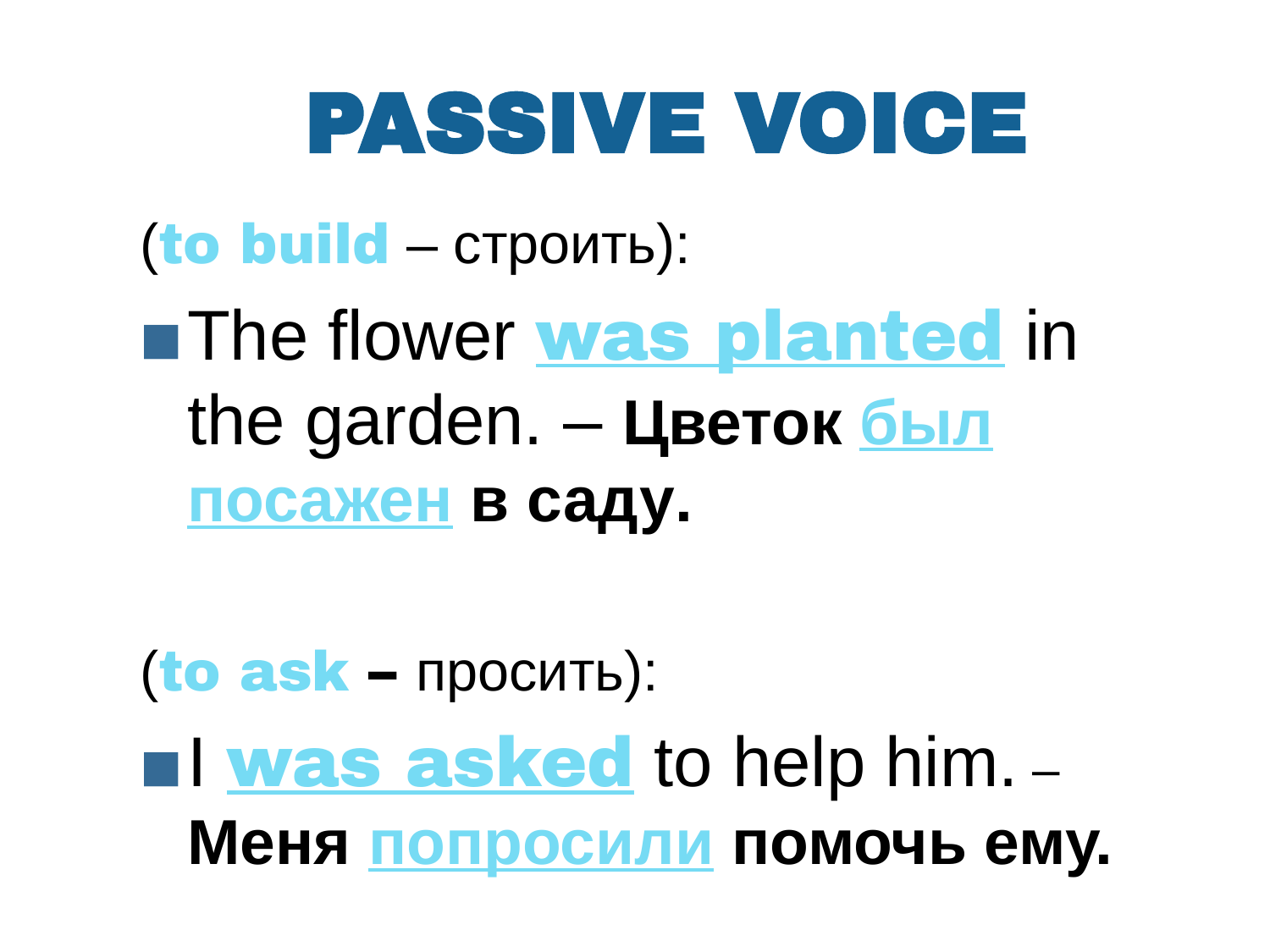

# PASSIVE VOICE
(to build – строить):
The flower was planted in the garden. – Цветок был посажен в саду.

(to ask – просить):
I was asked to help him. – Меня попросили помочь ему.